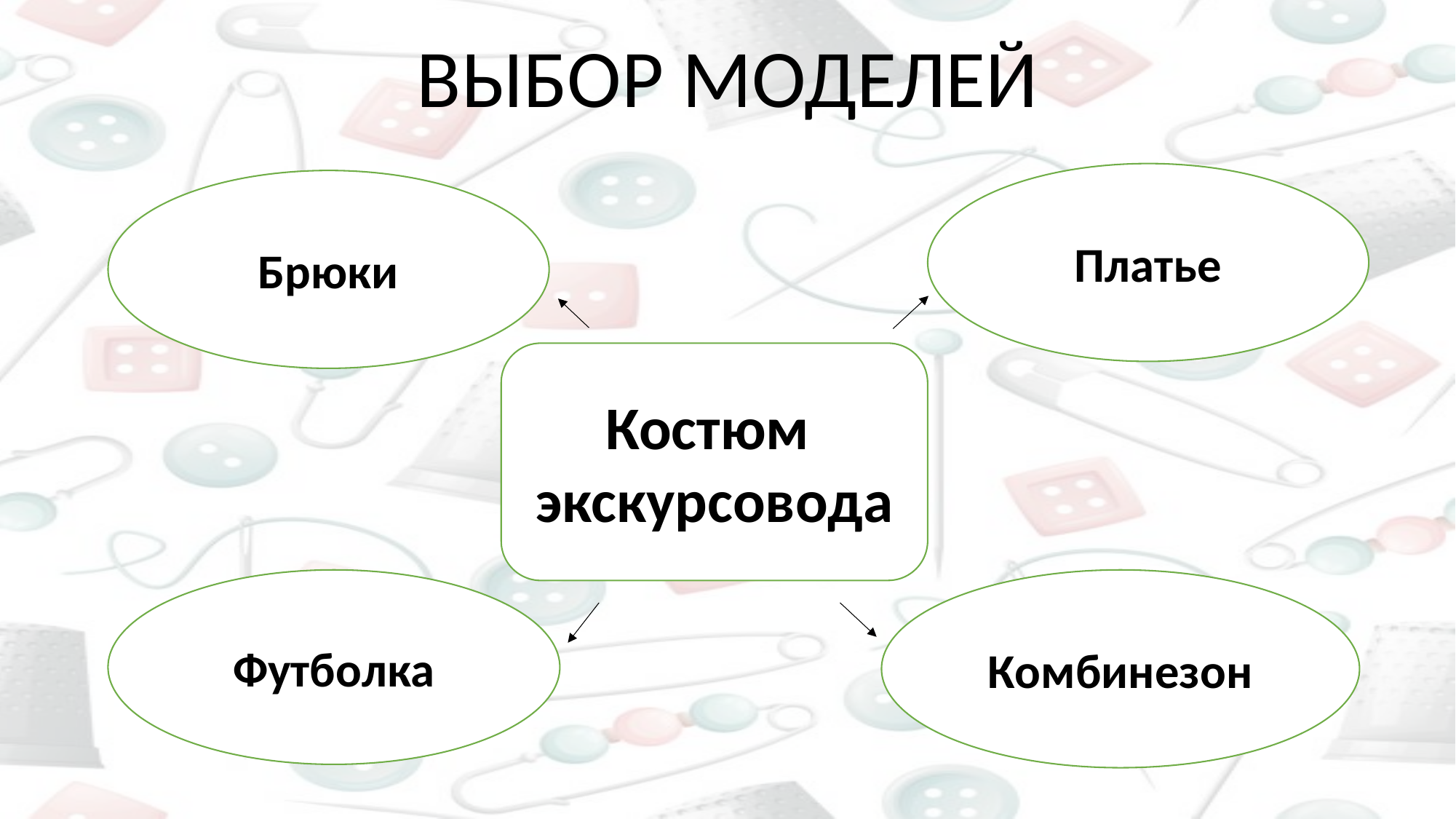

# ВЫБОР МОДЕЛЕЙ

Платье
Брюки
Костюм
экскурсовода
Футболка
Комбинезон